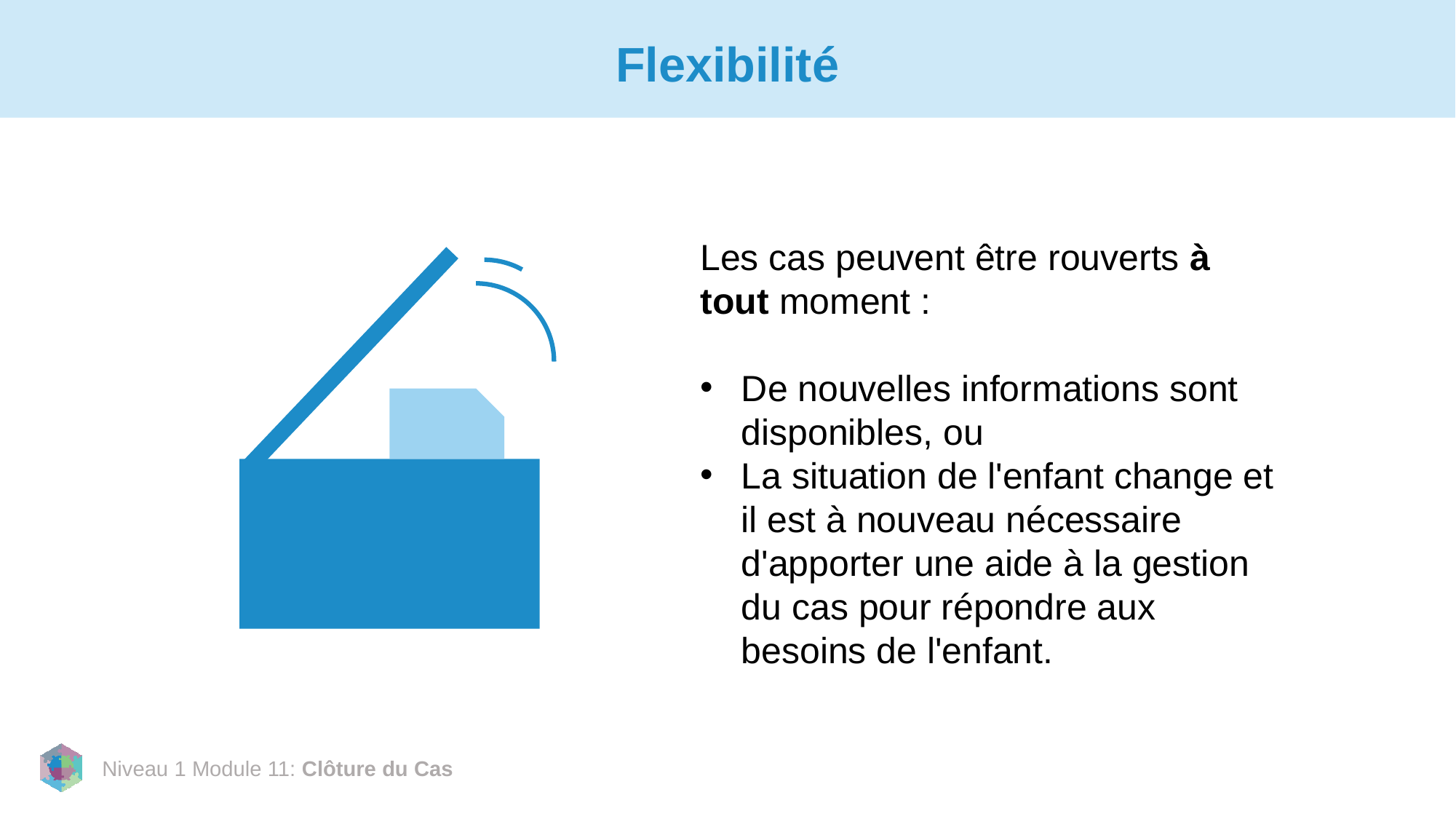

# Flexibilité

Les cas peuvent être rouverts à tout moment :

De nouvelles informations sont disponibles, ou
La situation de l'enfant change et il est à nouveau nécessaire d'apporter une aide à la gestion du cas pour répondre aux besoins de l'enfant.